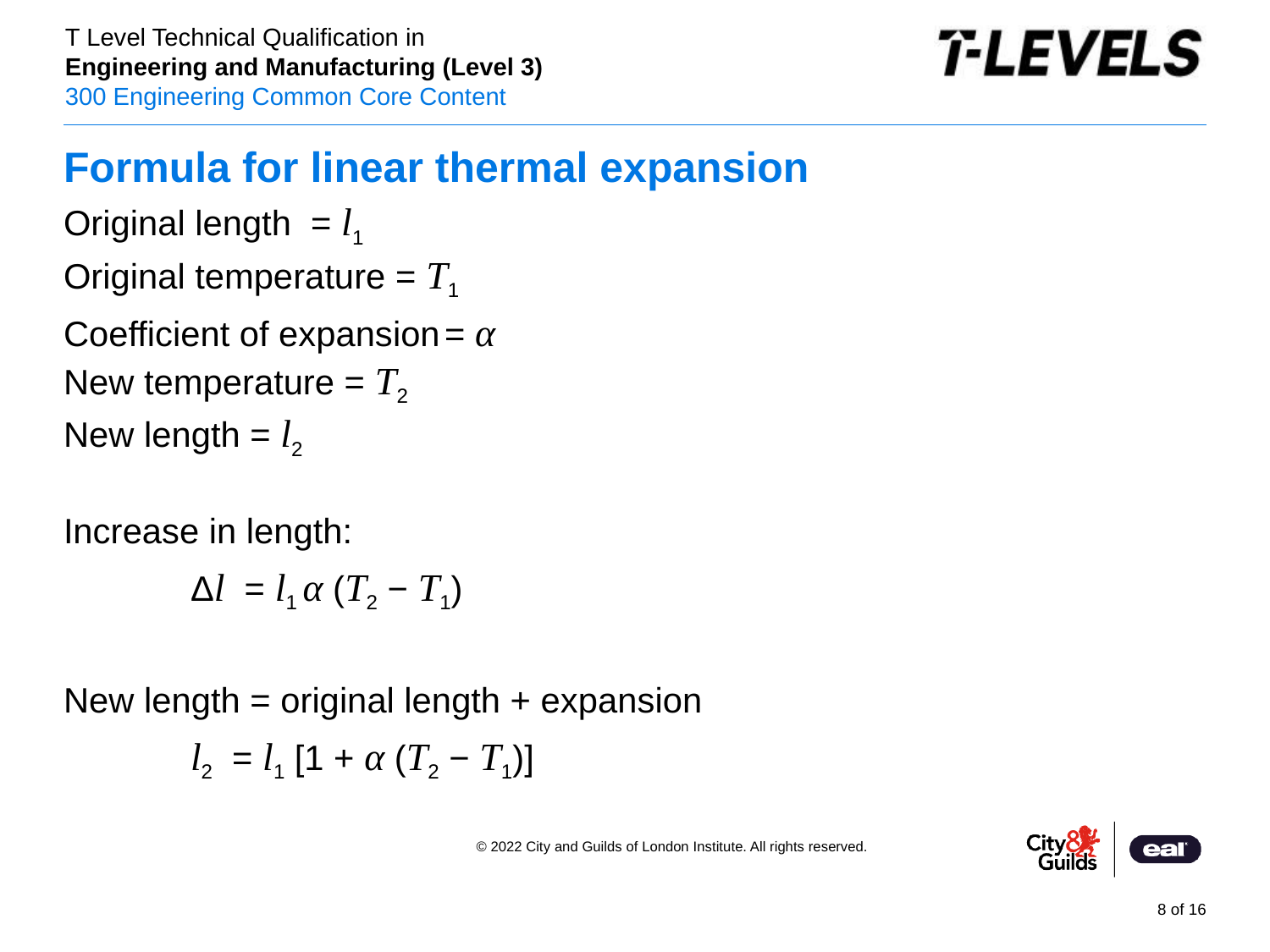

# Formula for linear thermal expansion
Original length  = l1
Original temperature = T1
Coefficient of expansion	= α
New temperature = T2
New length = l2

Increase in length:
 	Δl  = l1 α (T2 − T1)

New length = original length + expansion
	l2  = l1 [1 + α (T2 − T1)]